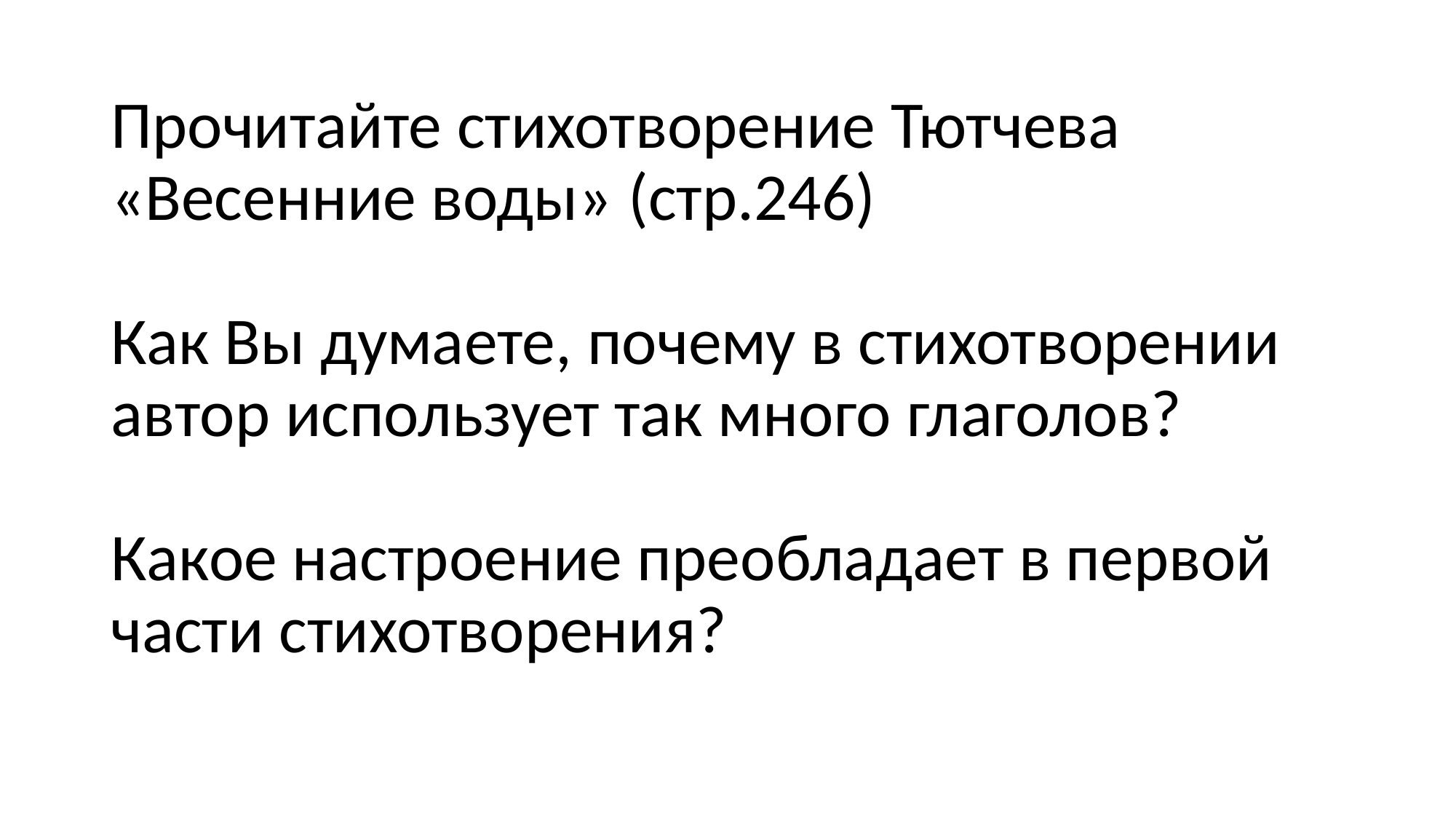

# Прочитайте стихотворение Тютчева «Весенние воды» (стр.246) Как Вы думаете, почему в стихотворении автор использует так много глаголов? Какое настроение преобладает в первой части стихотворения?